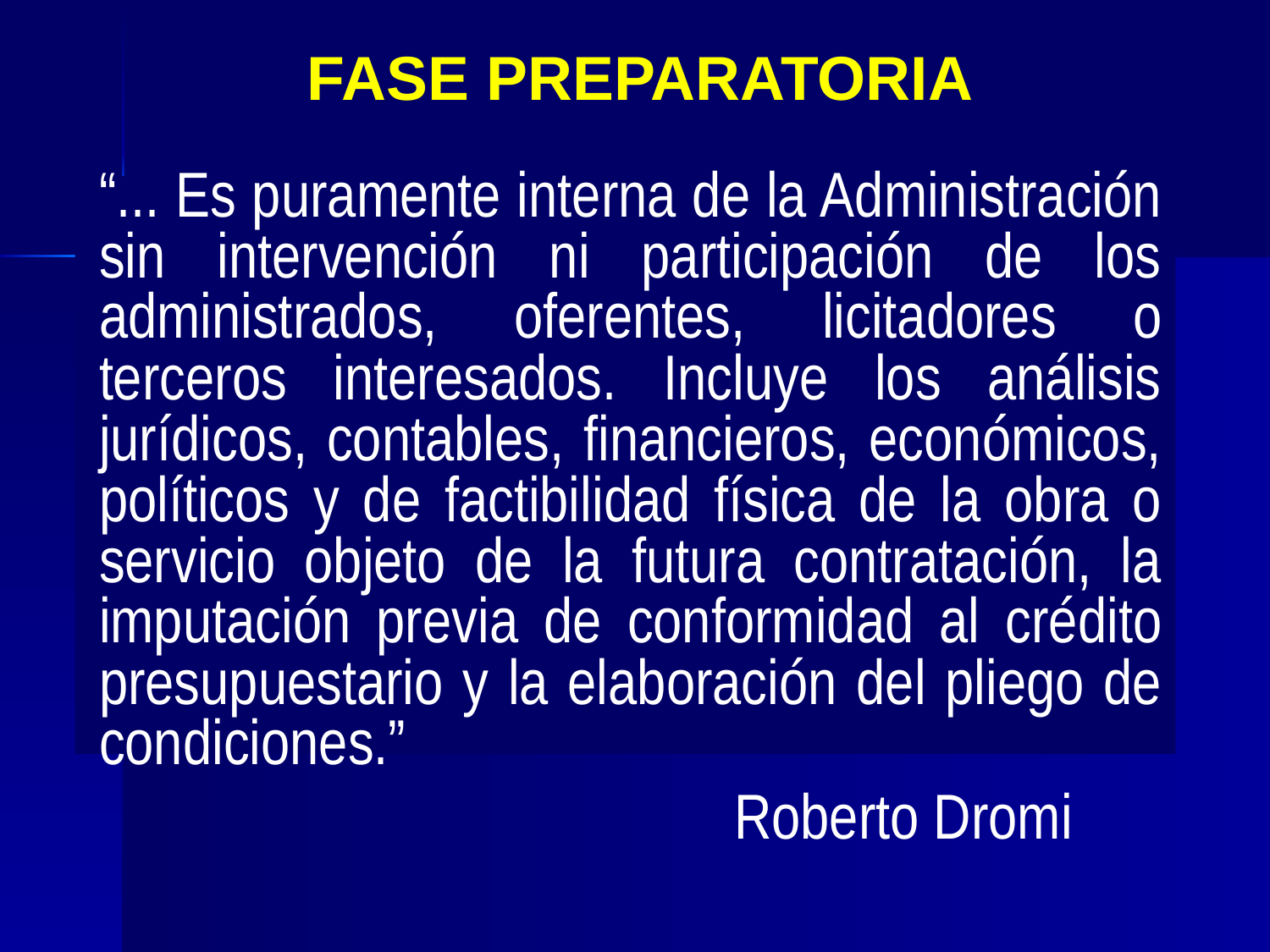

FASE PREPARATORIA

“... Es puramente interna de la Administración sin intervención ni participación de los administrados, oferentes, licitadores o terceros interesados. Incluye los análisis jurídicos, contables, financieros, económicos, políticos y de factibilidad física de la obra o servicio objeto de la futura contratación, la imputación previa de conformidad al crédito presupuestario y la elaboración del pliego de condiciones.”
					Roberto Dromi